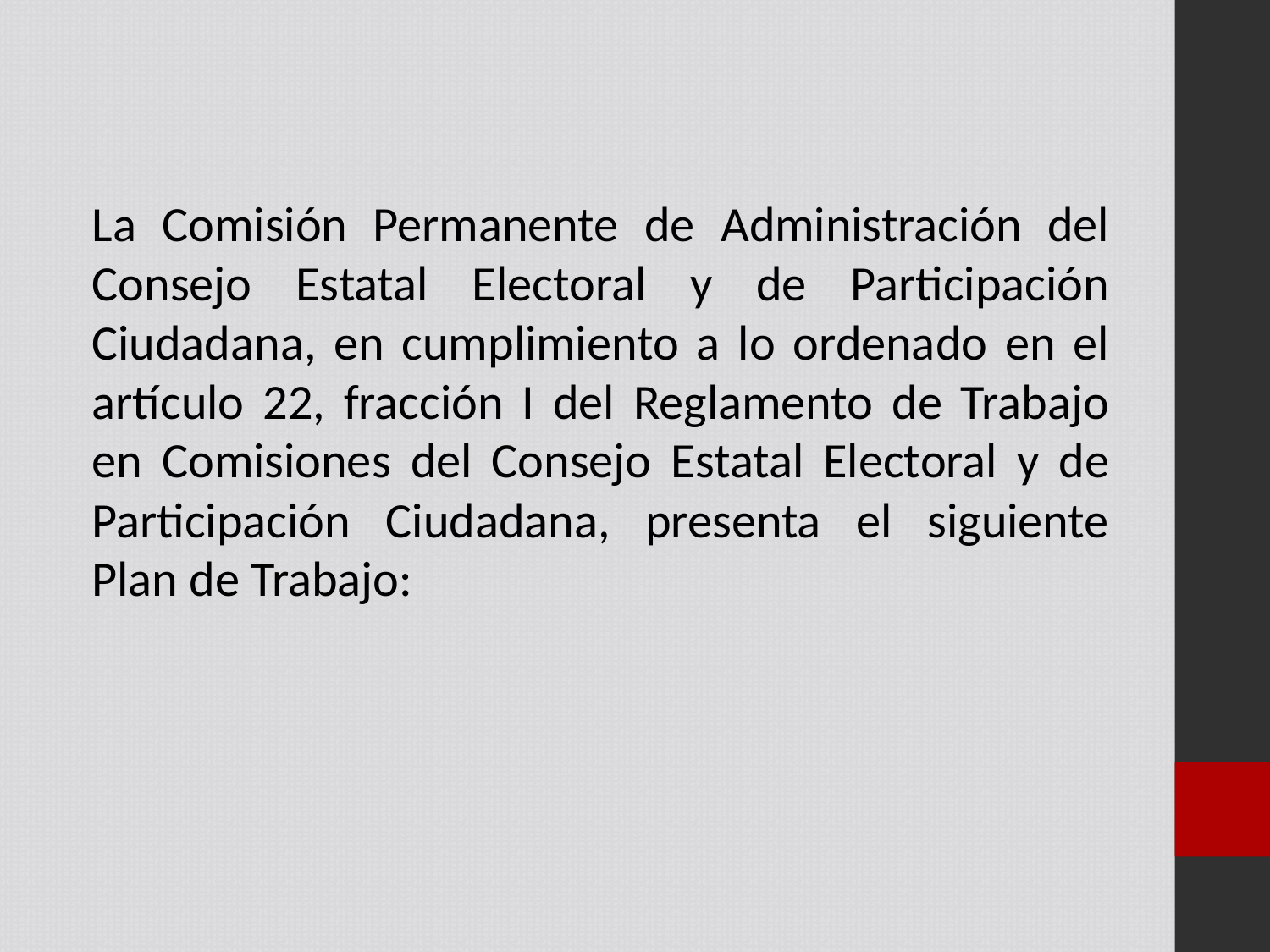

La Comisión Permanente de Administración del Consejo Estatal Electoral y de Participación Ciudadana, en cumplimiento a lo ordenado en el artículo 22, fracción I del Reglamento de Trabajo en Comisiones del Consejo Estatal Electoral y de Participación Ciudadana, presenta el siguiente Plan de Trabajo: